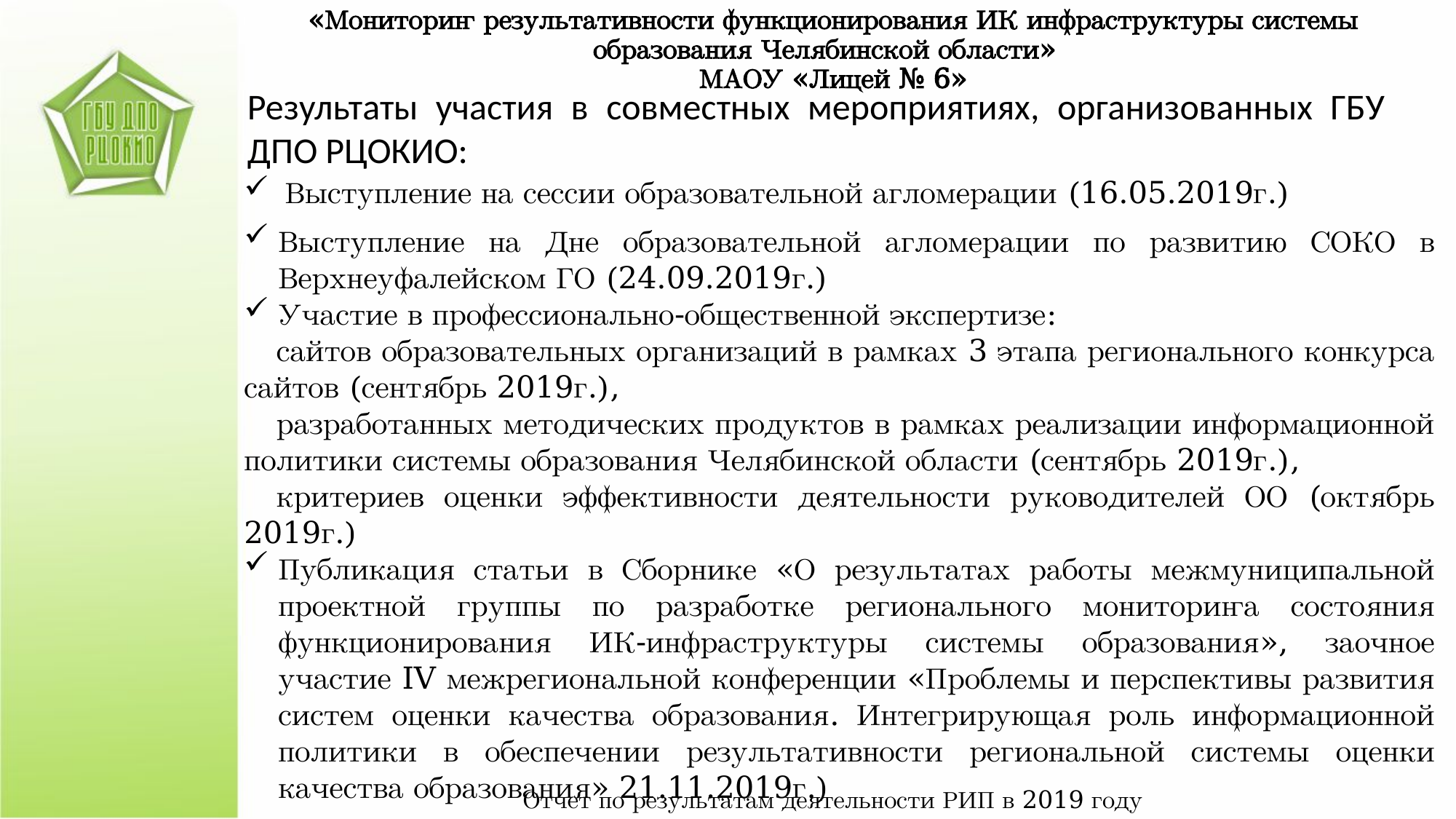

«Мониторинг результативности функционирования ИК инфраструктуры системы образования Челябинской области»
МАОУ «Лицей № 6»
Результаты участия в совместных мероприятиях, организованных ГБУ ДПО РЦОКИО:

Выступление на сессии образовательной агломерации (16.05.2019г.)
Выступление на Дне образовательной агломерации по развитию СОКО в Верхнеуфалейском ГО (24.09.2019г.)
Участие в профессионально-общественной экспертизе:
сайтов образовательных организаций в рамках 3 этапа регионального конкурса сайтов (сентябрь 2019г.),
разработанных методических продуктов в рамках реализации информационной политики системы образования Челябинской области (сентябрь 2019г.),
критериев оценки эффективности деятельности руководителей ОО (октябрь 2019г.)
Публикация статьи в Сборнике «О результатах работы межмуниципальной проектной группы по разработке регионального мониторинга состояния функционирования ИК-инфраструктуры системы образования», заочное участие IV межрегиональной конференции «Проблемы и перспективы развития систем оценки качества образования. Интегрирующая роль информационной политики в обеспечении результативности региональной системы оценки качества образования» 21.11.2019г.)

Отчет по результатам деятельности РИП в 2019 году